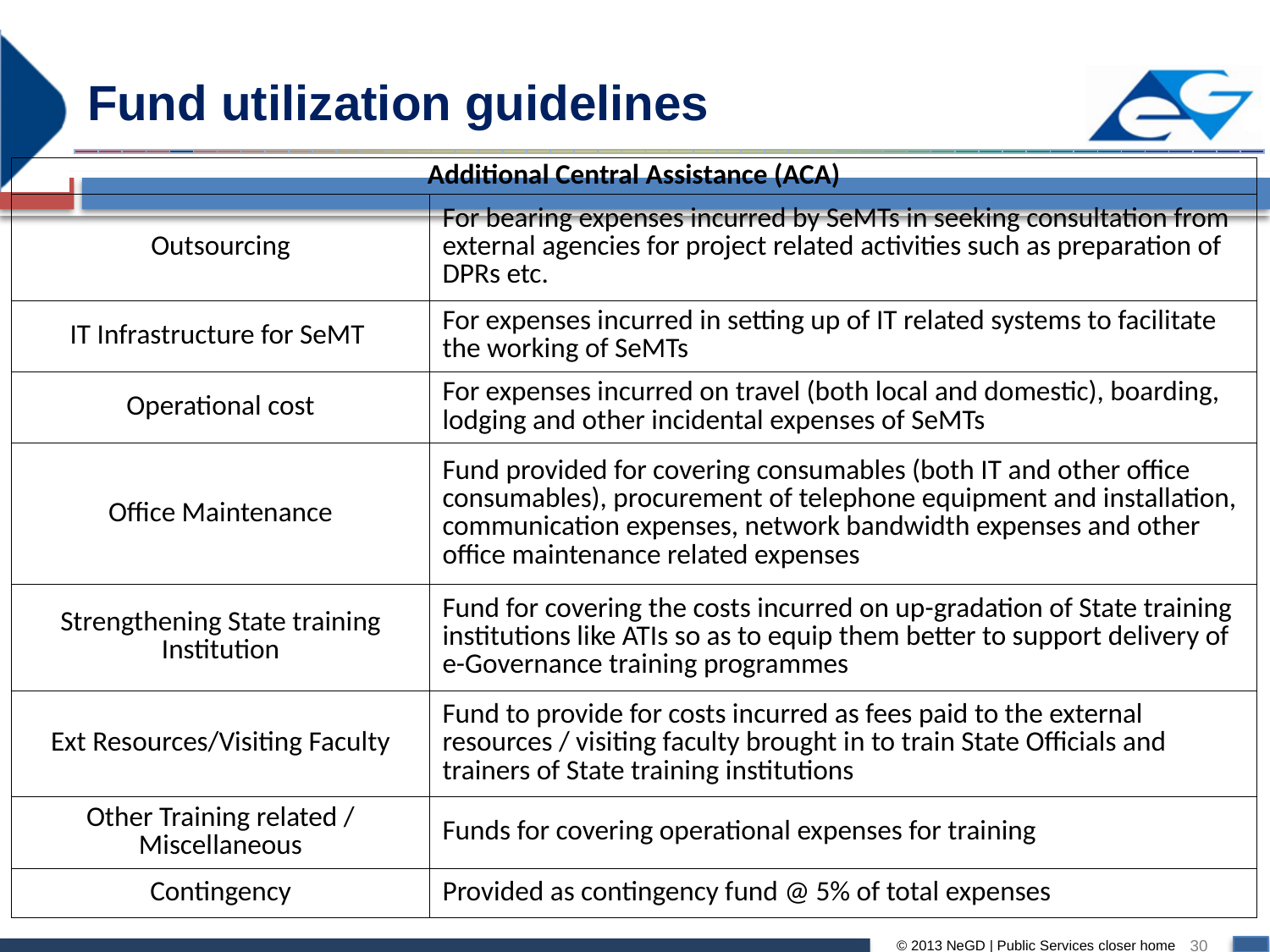

Fund utilization guidelines
| Additional Central Assistance (ACA) |  |
| --- | --- |
| Outsourcing | For bearing expenses incurred by SeMTs in seeking consultation from external agencies for project related activities such as preparation of DPRs etc. |
| IT Infrastructure for SeMT | For expenses incurred in setting up of IT related systems to facilitate the working of SeMTs |
| Operational cost | For expenses incurred on travel (both local and domestic), boarding, lodging and other incidental expenses of SeMTs |
| Office Maintenance | Fund provided for covering consumables (both IT and other office consumables), procurement of telephone equipment and installation, communication expenses, network bandwidth expenses and other office maintenance related expenses |
| Strengthening State training Institution | Fund for covering the costs incurred on up-gradation of State training institutions like ATIs so as to equip them better to support delivery of e-Governance training programmes |
| Ext Resources/Visiting Faculty | Fund to provide for costs incurred as fees paid to the external resources / visiting faculty brought in to train State Officials and trainers of State training institutions |
| Other Training related / Miscellaneous | Funds for covering operational expenses for training |
| Contingency | Provided as contingency fund @ 5% of total expenses |